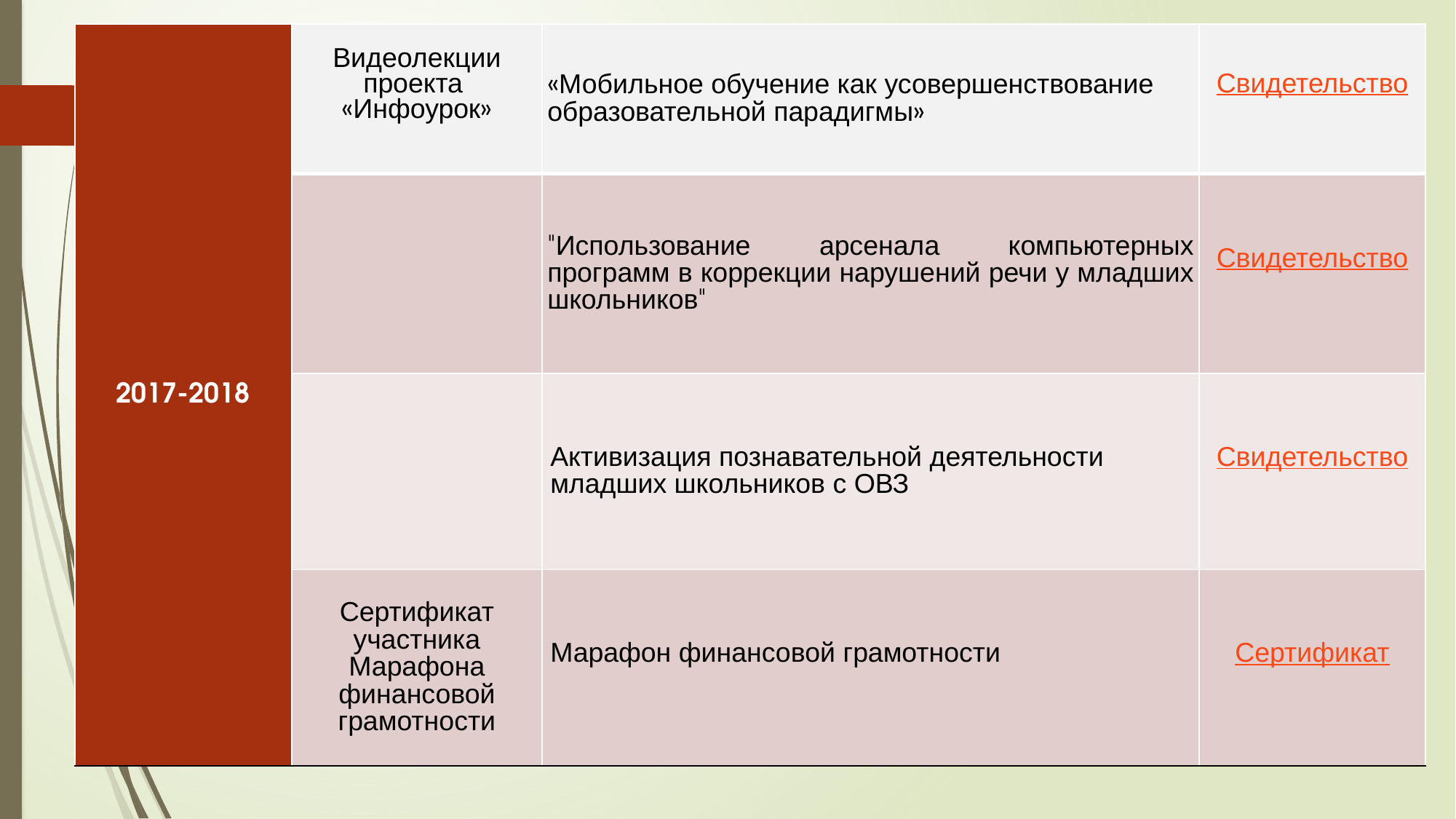

| 2017-2018 | Видеолекции проекта «Инфоурок» | «Мобильное обучение как усовершенствование образовательной парадигмы» | Свидетельство |
| --- | --- | --- | --- |
|  |  | "Использование арсенала компьютерных программ в коррекции нарушений речи у младших школьников" | Свидетельство |
|  |  | Активизация познавательной деятельности младших школьников с ОВЗ | Свидетельство |
|  | Сертификат участника Марафона финансовой грамотности | Марафон финансовой грамотности | Сертификат |